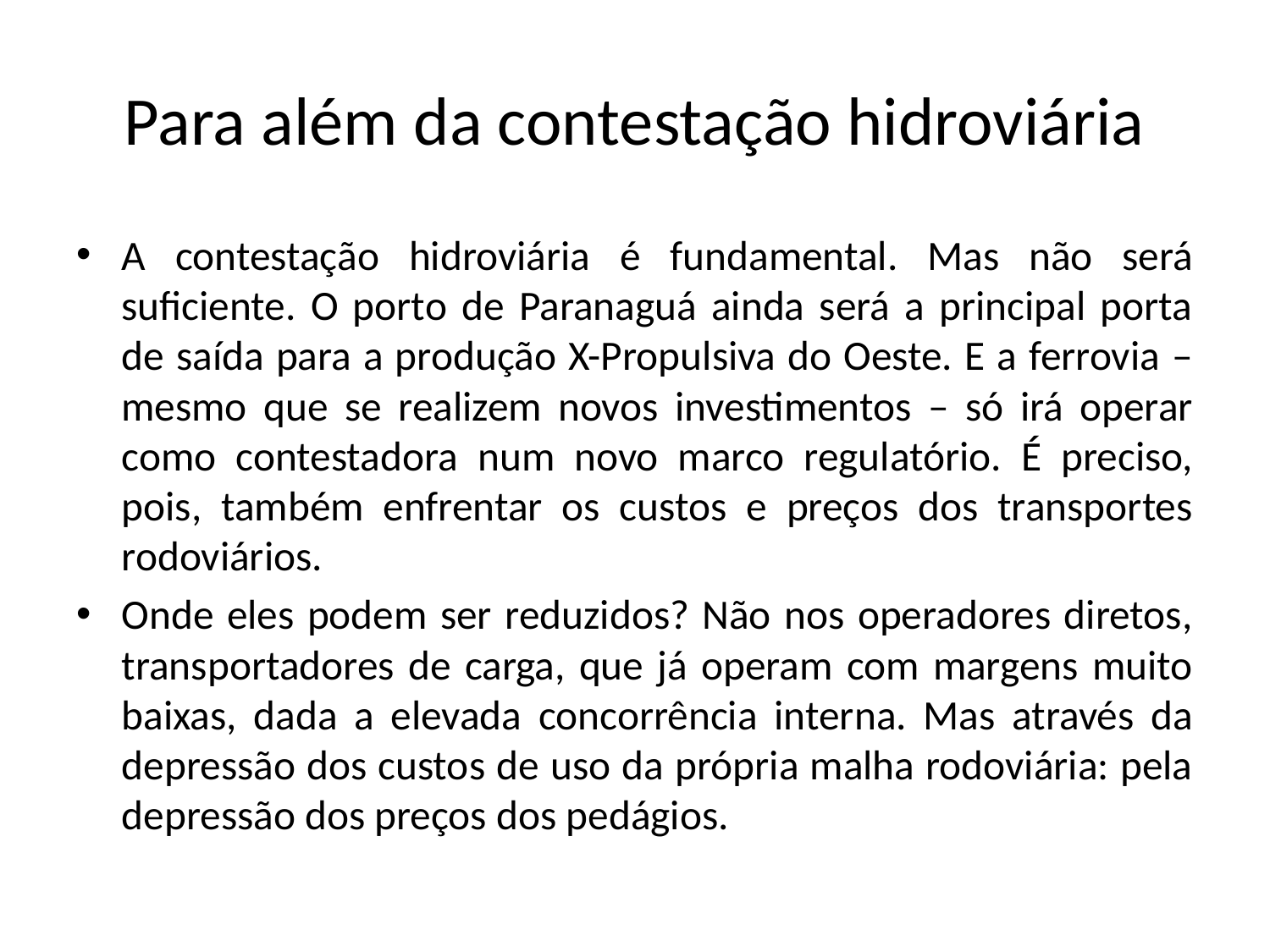

# Para além da contestação hidroviária
A contestação hidroviária é fundamental. Mas não será suficiente. O porto de Paranaguá ainda será a principal porta de saída para a produção X-Propulsiva do Oeste. E a ferrovia – mesmo que se realizem novos investimentos – só irá operar como contestadora num novo marco regulatório. É preciso, pois, também enfrentar os custos e preços dos transportes rodoviários.
Onde eles podem ser reduzidos? Não nos operadores diretos, transportadores de carga, que já operam com margens muito baixas, dada a elevada concorrência interna. Mas através da depressão dos custos de uso da própria malha rodoviária: pela depressão dos preços dos pedágios.